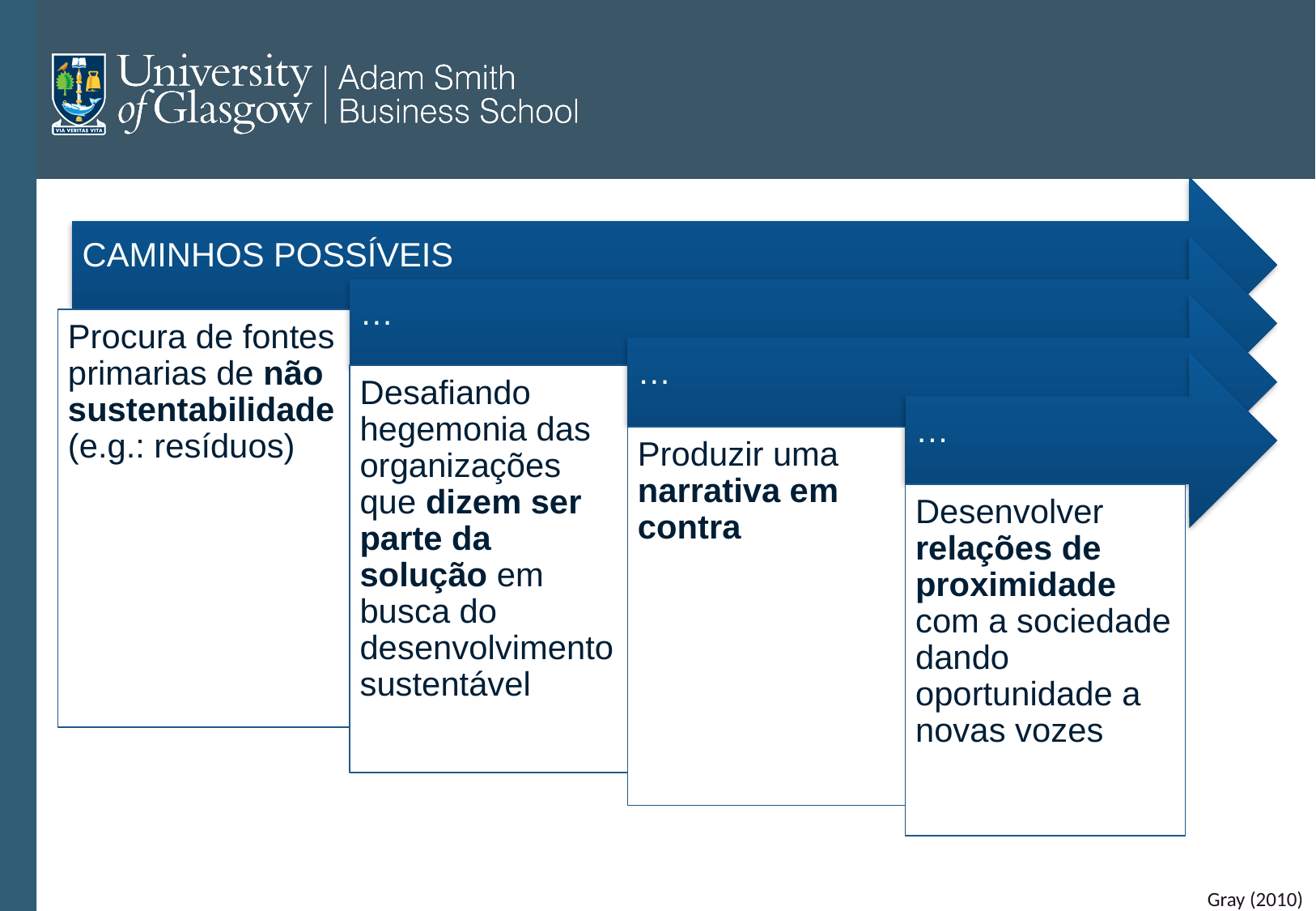

CAMINHOS POSSÍVEIS
Procura de fontes primarias de não sustentabilidade (e.g.: resíduos)
…
Desafiando hegemonia das organizações que dizem ser parte da solução em busca do desenvolvimento sustentável
…
Produzir uma narrativa em contra
…
Desenvolver relações de proximidade com a sociedade dando oportunidade a novas vozes
Gray (2010)